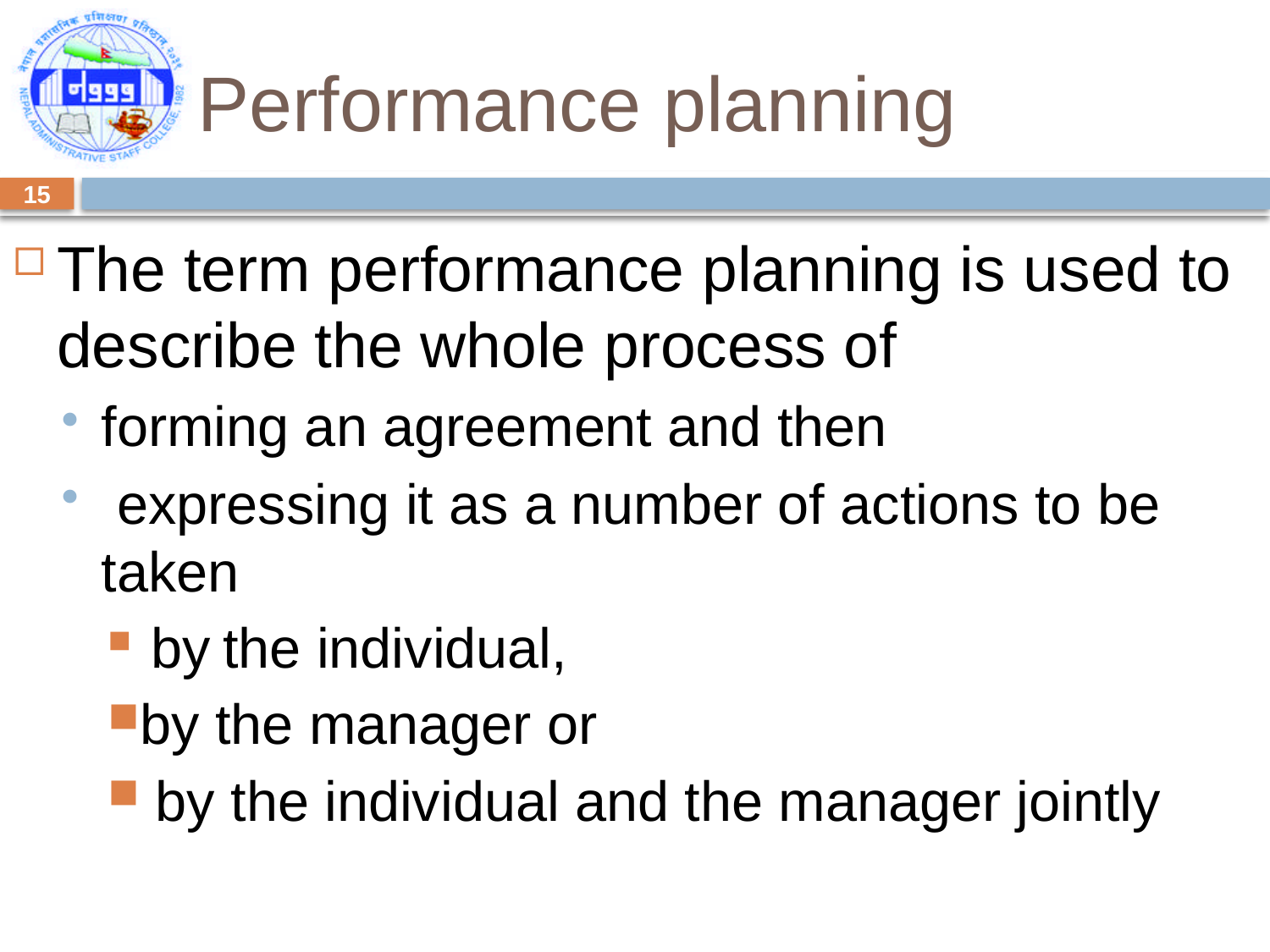

# Performance planning
15
The term performance planning is used to describe the whole process of
forming an agreement and then
 expressing it as a number of actions to be taken
 by the individual,
by the manager or
 by the individual and the manager jointly